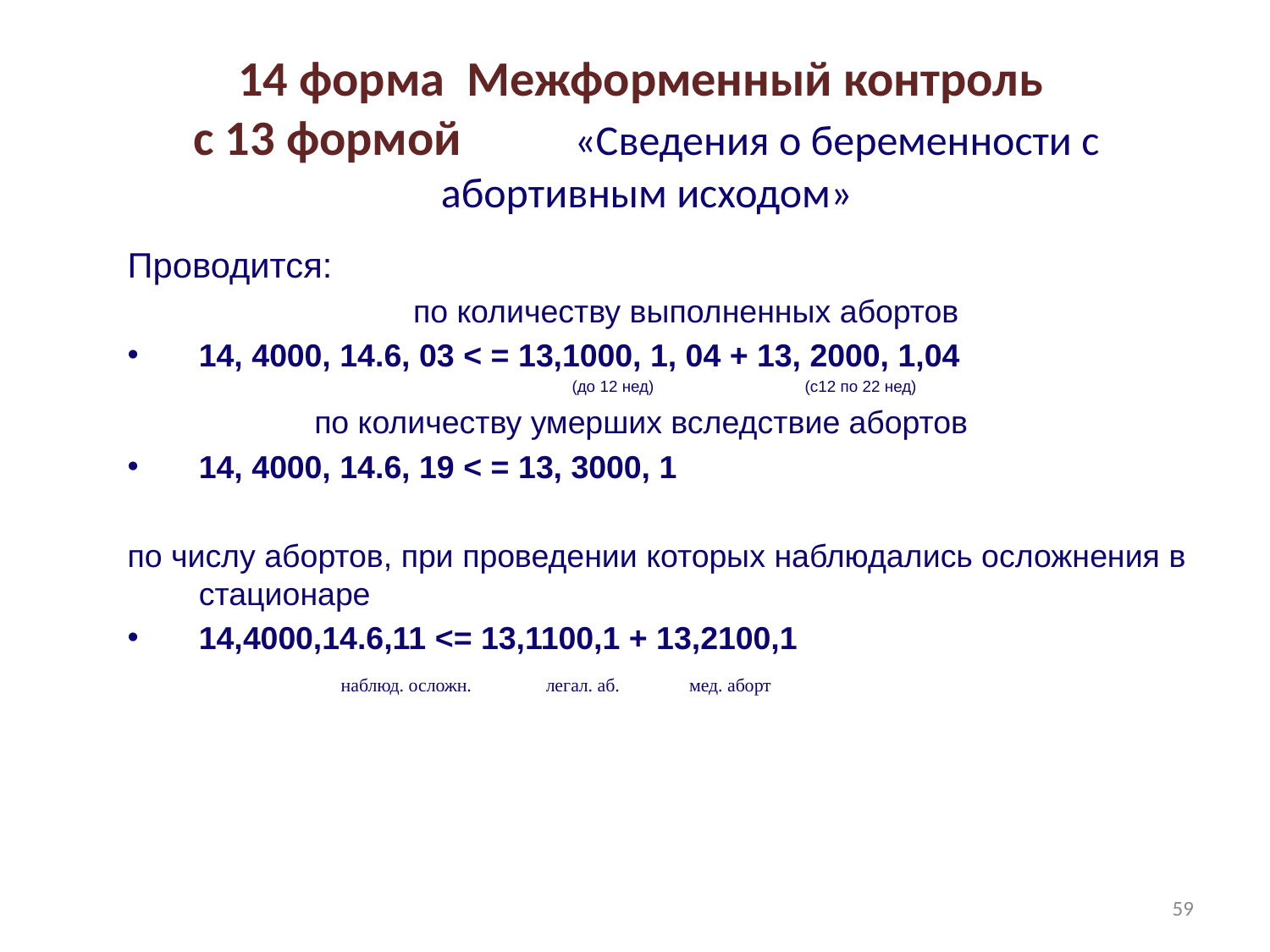

14 форма  Межформенный контроль
с 13 формой 	«Сведения о беременности с абортивным исходом»
Проводится:
     по количеству выполненных абортов
14, 4000, 14.6, 03 < = 13,1000, 1, 04 + 13, 2000, 1,04
                                                                                                    (до 12 нед)                                  (с12 по 22 нед)
                     по количеству умерших вследствие абортов
14, 4000, 14.6, 19 < = 13, 3000, 1

по числу абортов, при проведении которых наблюдались осложнения в стационаре
14,4000,14.6,11 <= 13,1100,1 + 13,2100,1
                            наблюд. осложн.                легал. аб.               мед. аборт

59